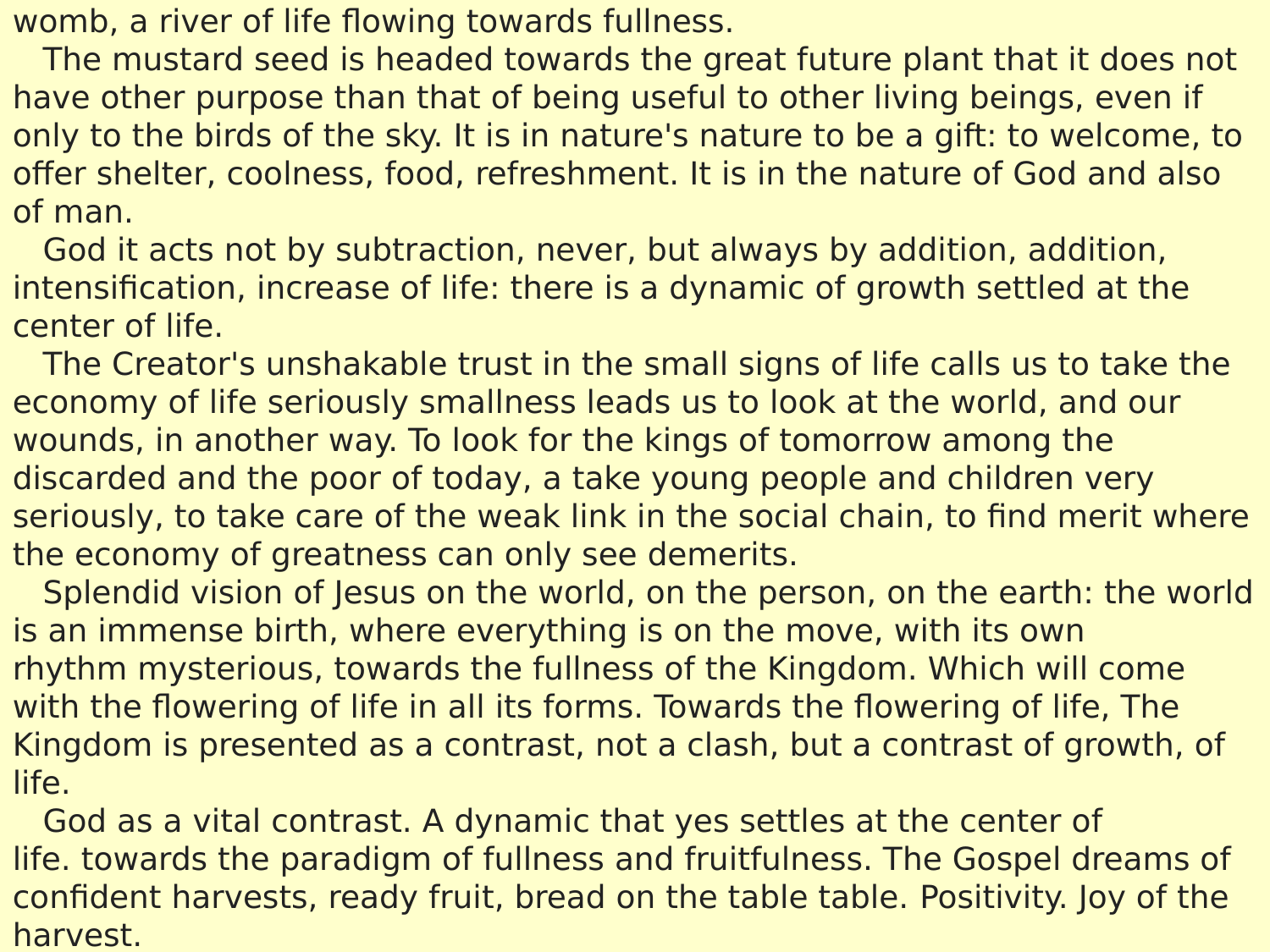

womb, a river of life flowing towards fullness.
   The mustard seed is headed towards the great future plant that it does not have other purpose than that of being useful to other living beings, even if only to the birds of the sky. It is in nature's nature to be a gift: to welcome, to offer shelter, coolness, food, refreshment. It is in the nature of God and also of man.
   God it acts not by subtraction, never, but always by addition, addition, intensification, increase of life: there is a dynamic of growth settled at the center of life.
   The Creator's unshakable trust in the small signs of life calls us to take the economy of life seriously smallness leads us to look at the world, and our wounds, in another way. To look for the kings of tomorrow among the discarded and the poor of today, a take young people and children very seriously, to take care of the weak link in the social chain, to find merit where the economy of greatness can only see demerits.
   Splendid vision of Jesus on the world, on the person, on the earth: the world is an immense birth, where everything is on the move, with its own rhythm mysterious, towards the fullness of the Kingdom. Which will come with the flowering of life in all its forms. Towards the flowering of life, The Kingdom is presented as a contrast, not a clash, but a contrast of growth, of life.
   God as a vital contrast. A dynamic that yes settles at the center of life. towards the paradigm of fullness and fruitfulness. The Gospel dreams of confident harvests, ready fruit, bread on the table table. Positivity. Joy of the harvest.